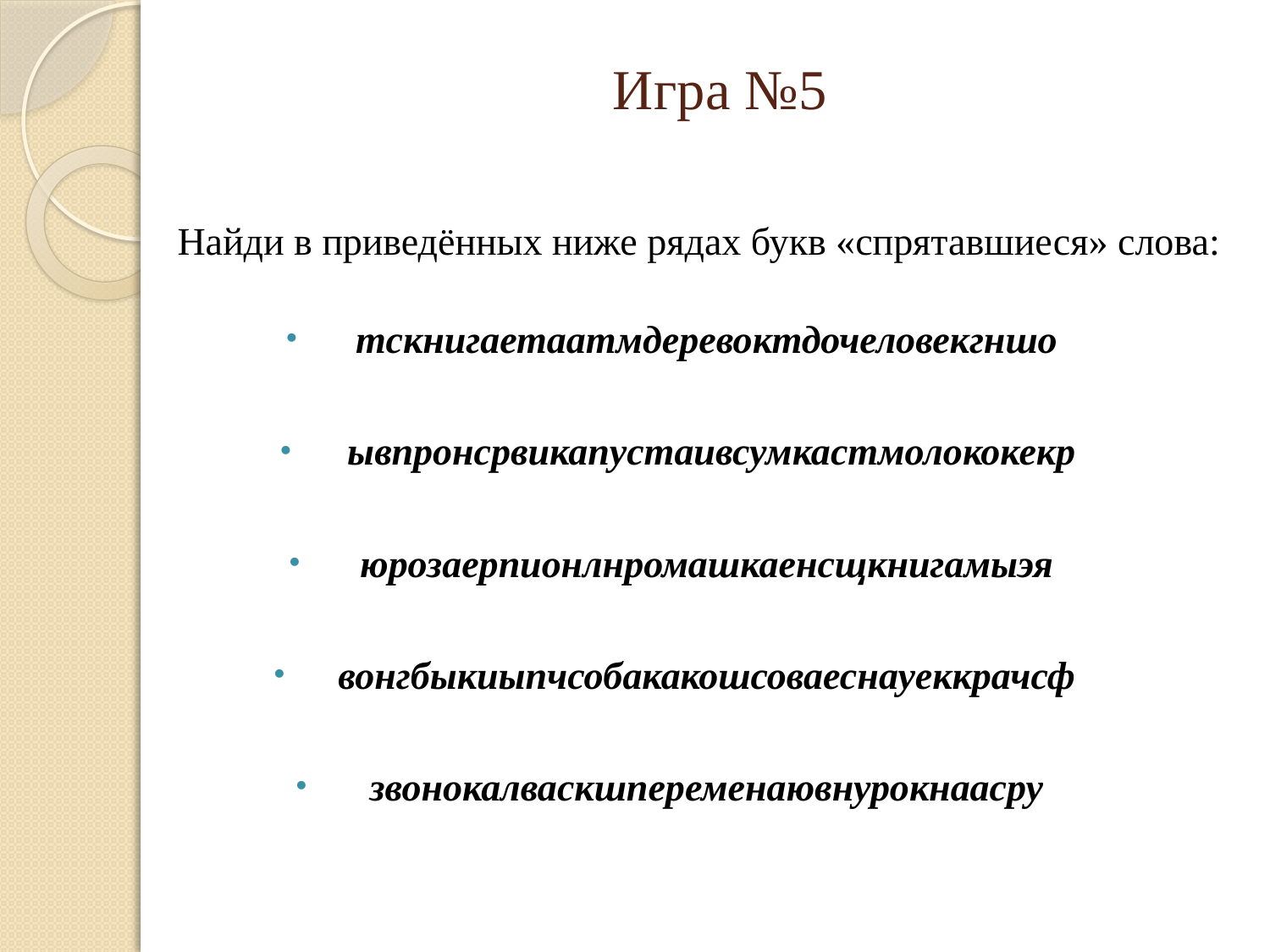

# Игра №5
Найди в приведённых ниже рядах букв «спрятавшиеся» слова:

 тскнигаетаатмдеревоктдочеловекгншо

 ывпронсрвикапустаивсумкастмолококекр

 юрозаерпионлнромашкаенсщкнигамыэя

 вонгбыкиыпчсобакакошсоваеснауеккрачсф

 звонокалваскшпеременаювнурокнаасру